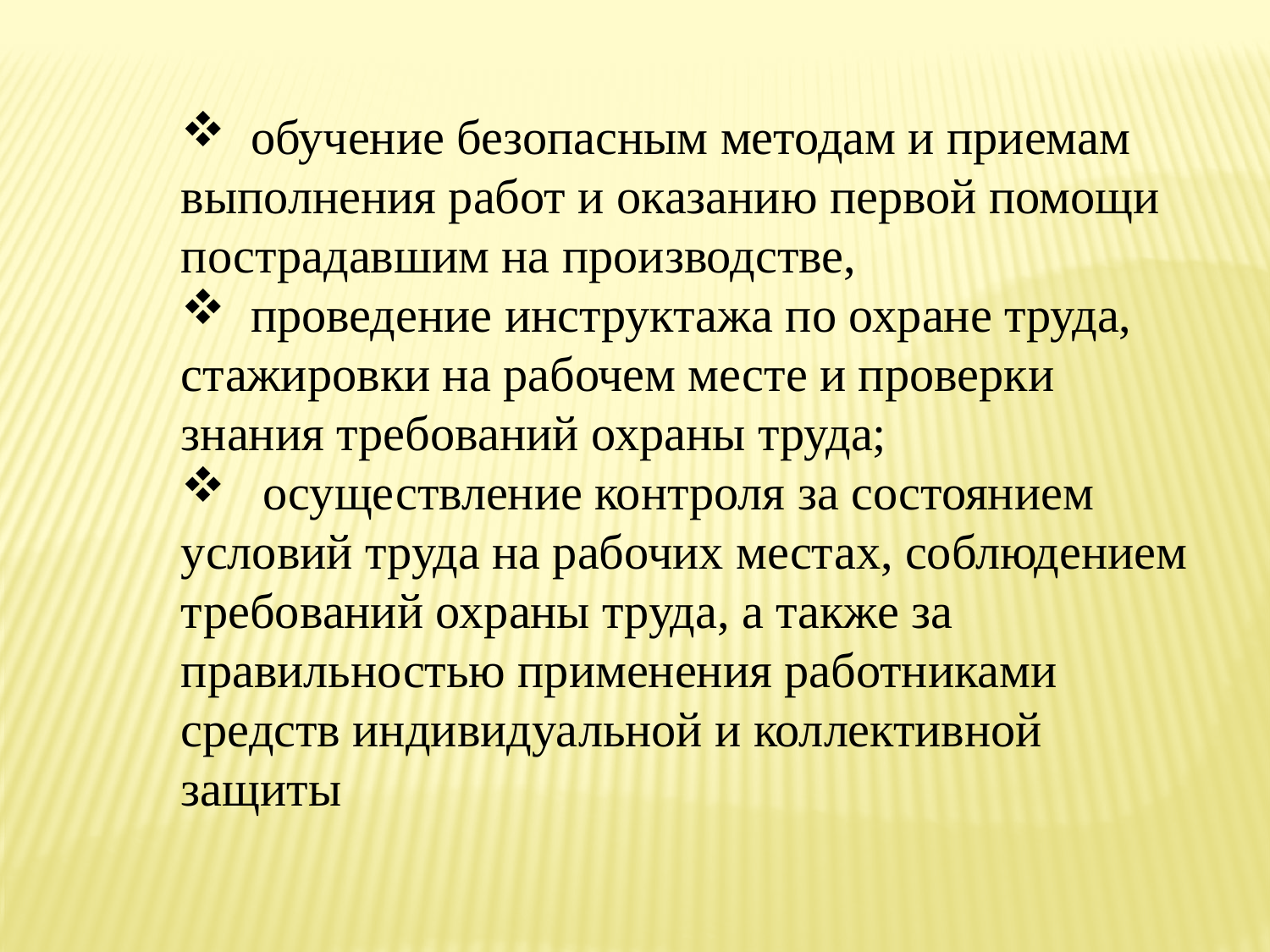

обучение безопасным методам и приемам выполнения работ и оказанию первой помощи пострадавшим на производстве,
  проведение инструктажа по охране труда, стажировки на рабочем месте и проверки знания требований охраны труда;
   осуществление контроля за состоянием условий труда на рабочих местах, соблюдением требований охраны труда, а также за правильностью применения работниками средств индивидуальной и коллективной защиты